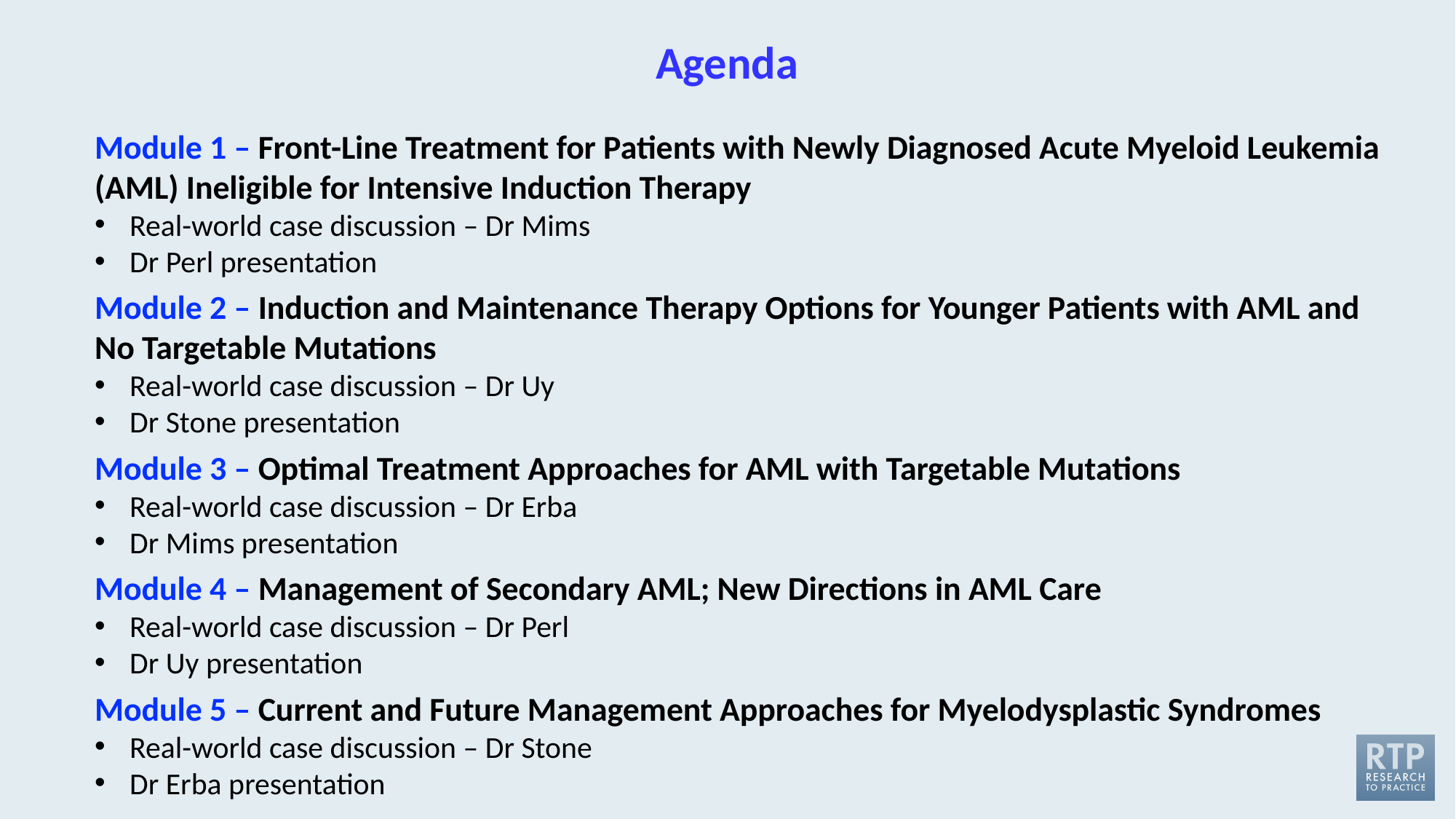

# Agenda
Module 1 – Front-Line Treatment for Patients with Newly Diagnosed Acute Myeloid Leukemia (AML) Ineligible for Intensive Induction Therapy
Real-world case discussion – Dr Mims
Dr Perl presentation
Module 2 – Induction and Maintenance Therapy Options for Younger Patients with AML and No Targetable Mutations
Real-world case discussion – Dr Uy
Dr Stone presentation
Module 3 – Optimal Treatment Approaches for AML with Targetable Mutations
Real-world case discussion – Dr Erba
Dr Mims presentation
Module 4 – Management of Secondary AML; New Directions in AML Care
Real-world case discussion – Dr Perl
Dr Uy presentation
Module 5 – Current and Future Management Approaches for Myelodysplastic Syndromes
Real-world case discussion – Dr Stone
Dr Erba presentation